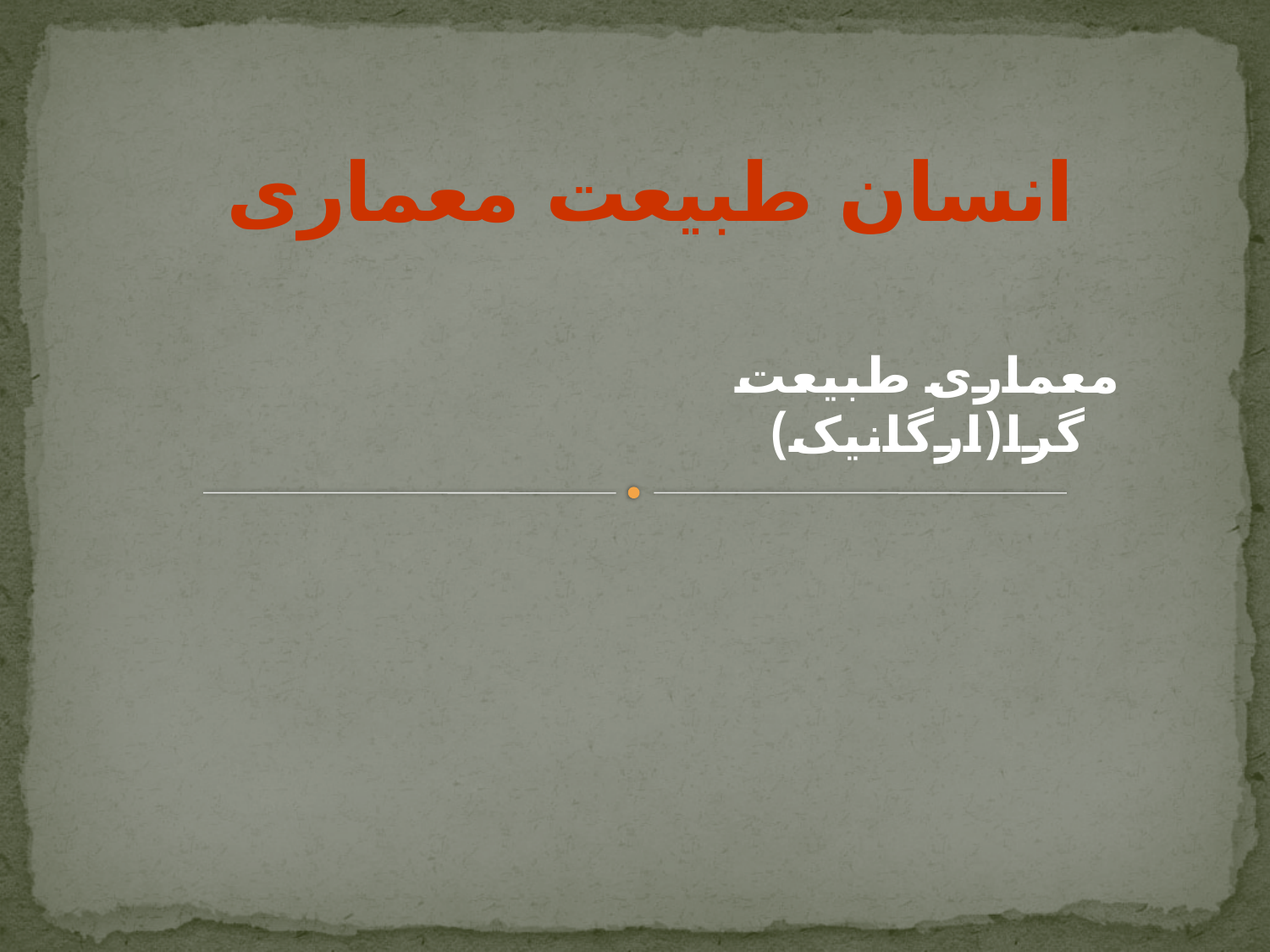

# انسان طبیعت معماری
معماری طبیعت گرا(ارگانیک)